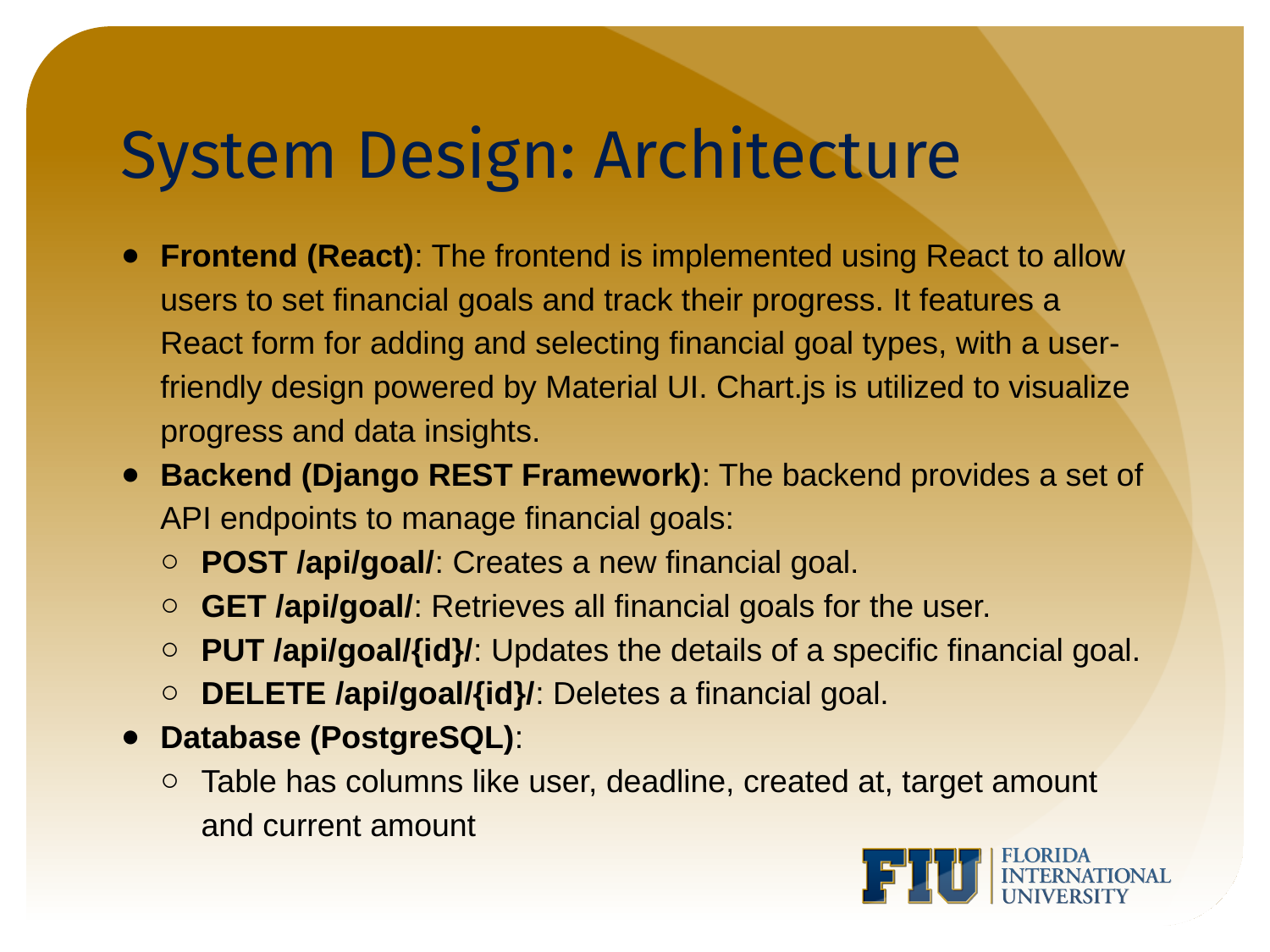

# System Design: Architecture
Frontend (React): The frontend is implemented using React to allow users to set financial goals and track their progress. It features a React form for adding and selecting financial goal types, with a user-friendly design powered by Material UI. Chart.js is utilized to visualize progress and data insights.
Backend (Django REST Framework): The backend provides a set of API endpoints to manage financial goals:
POST /api/goal/: Creates a new financial goal.
GET /api/goal/: Retrieves all financial goals for the user.
PUT /api/goal/{id}/: Updates the details of a specific financial goal.
DELETE /api/goal/{id}/: Deletes a financial goal.
Database (PostgreSQL):
Table has columns like user, deadline, created at, target amount and current amount